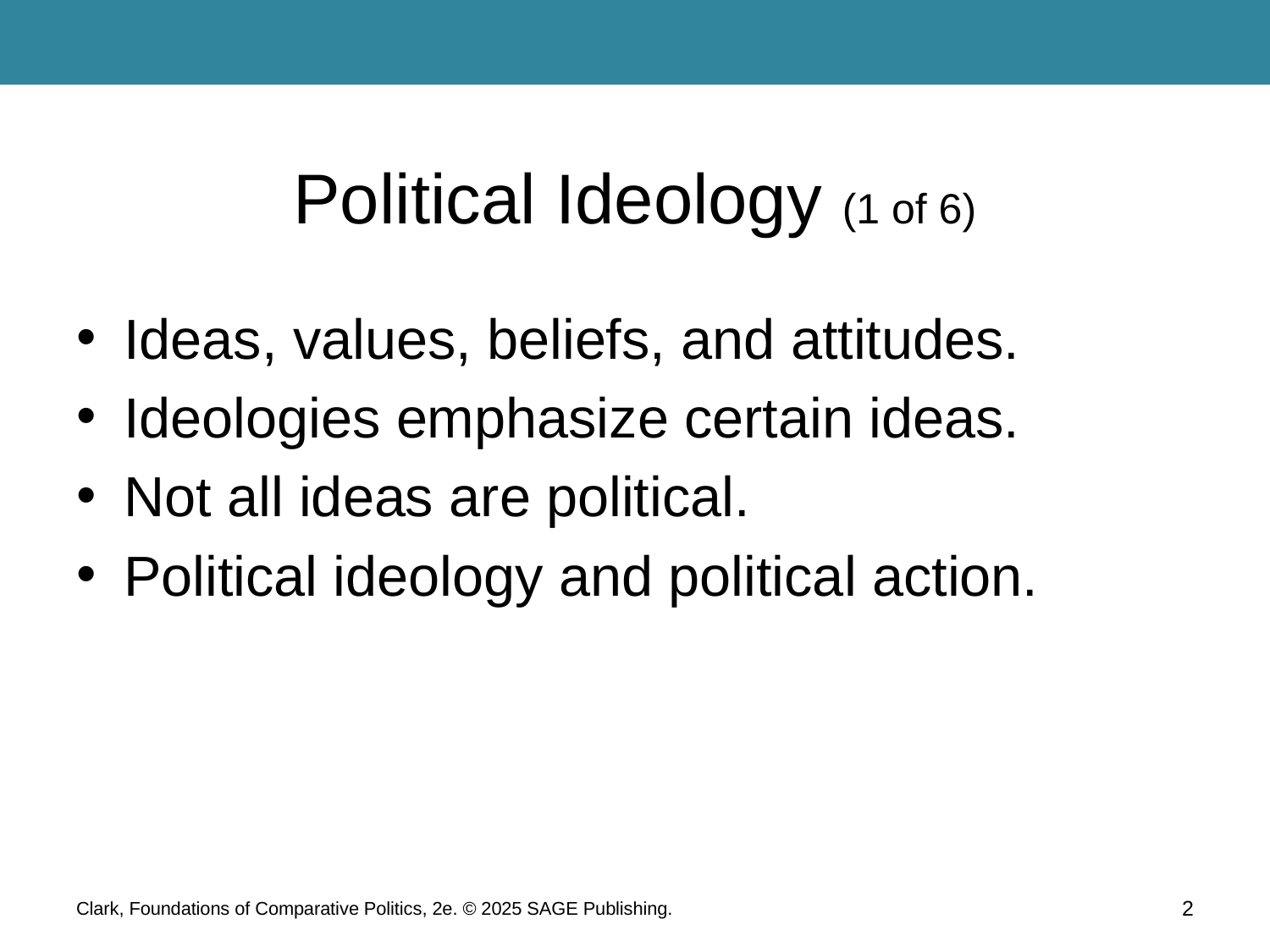

# Political Ideology (1 of 6)
Ideas, values, beliefs, and attitudes.
Ideologies emphasize certain ideas.
Not all ideas are political.
Political ideology and political action.
Clark, Foundations of Comparative Politics, 2e. © 2025 SAGE Publishing.
2